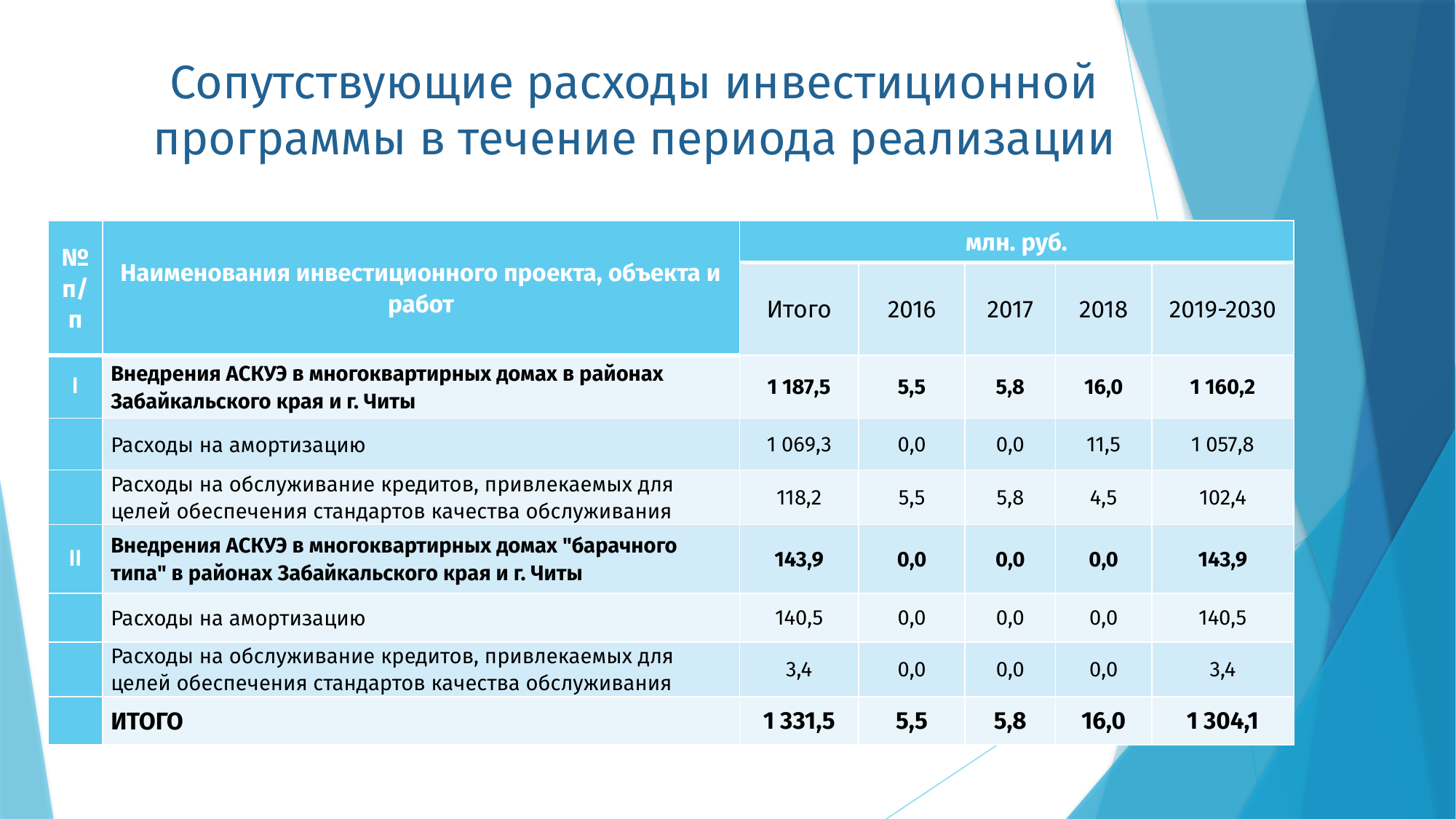

# Сопутствующие расходы инвестиционной программы в течение периода реализации
| № п/п | Наименования инвестиционного проекта, объекта и работ | млн. руб. |  |  |  |  |
| --- | --- | --- | --- | --- | --- | --- |
|  |  | Итого | 2016 | 2017 | 2018 | 2019-2030 |
| I | Внедрения АСКУЭ в многоквартирных домах в районах Забайкальского края и г. Читы | 1 187,5 | 5,5 | 5,8 | 16,0 | 1 160,2 |
|  | Расходы на амортизацию | 1 069,3 | 0,0 | 0,0 | 11,5 | 1 057,8 |
|  | Расходы на обслуживание кредитов, привлекаемых для целей обеспечения стандартов качества обслуживания | 118,2 | 5,5 | 5,8 | 4,5 | 102,4 |
| II | Внедрения АСКУЭ в многоквартирных домах "барачного типа" в районах Забайкальского края и г. Читы | 143,9 | 0,0 | 0,0 | 0,0 | 143,9 |
|  | Расходы на амортизацию | 140,5 | 0,0 | 0,0 | 0,0 | 140,5 |
|  | Расходы на обслуживание кредитов, привлекаемых для целей обеспечения стандартов качества обслуживания | 3,4 | 0,0 | 0,0 | 0,0 | 3,4 |
|  | ИТОГО | 1 331,5 | 5,5 | 5,8 | 16,0 | 1 304,1 |